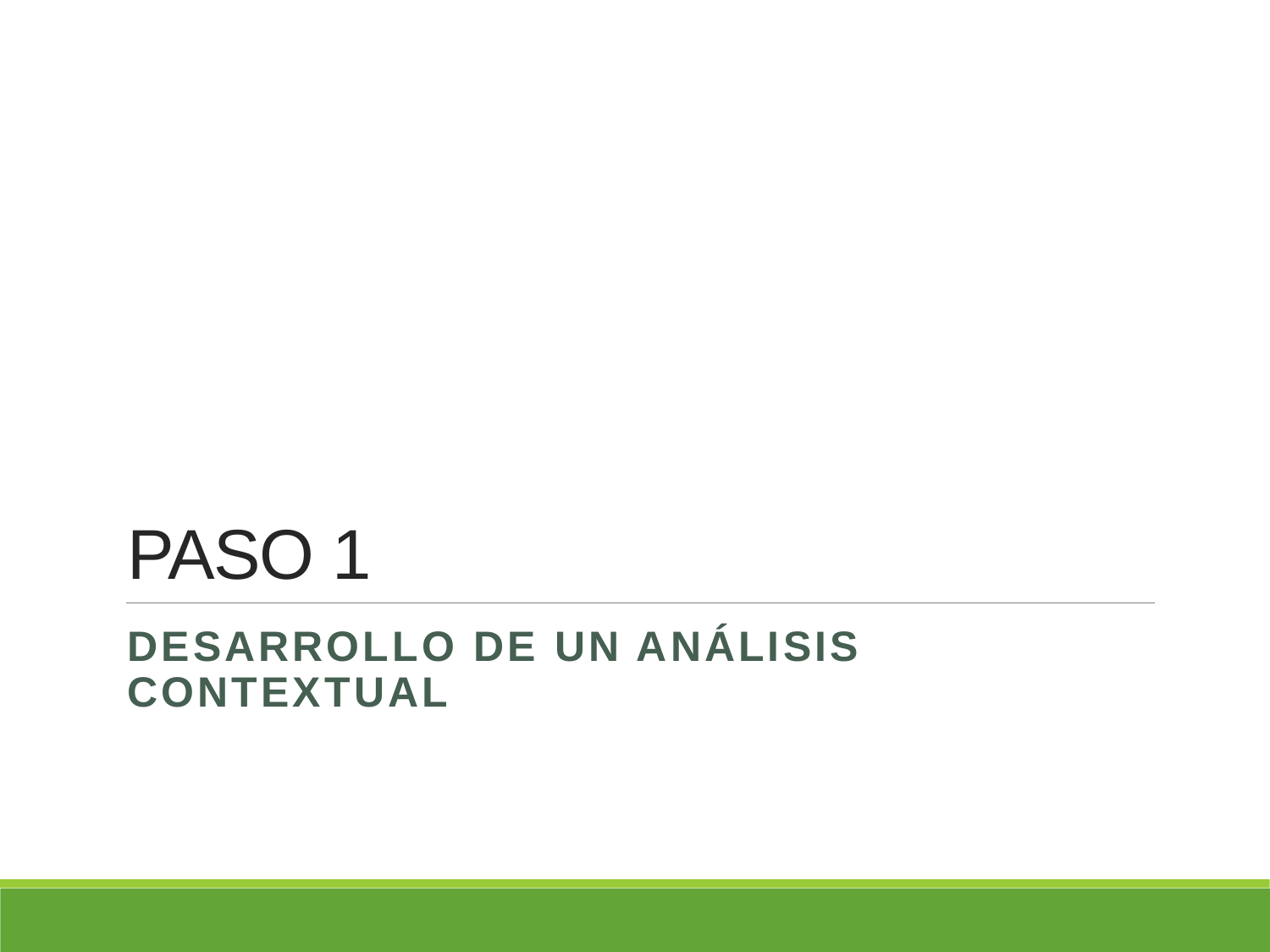

# PASO 1
DESARROLLO DE UN ANÁLISIS CONTEXTUAL